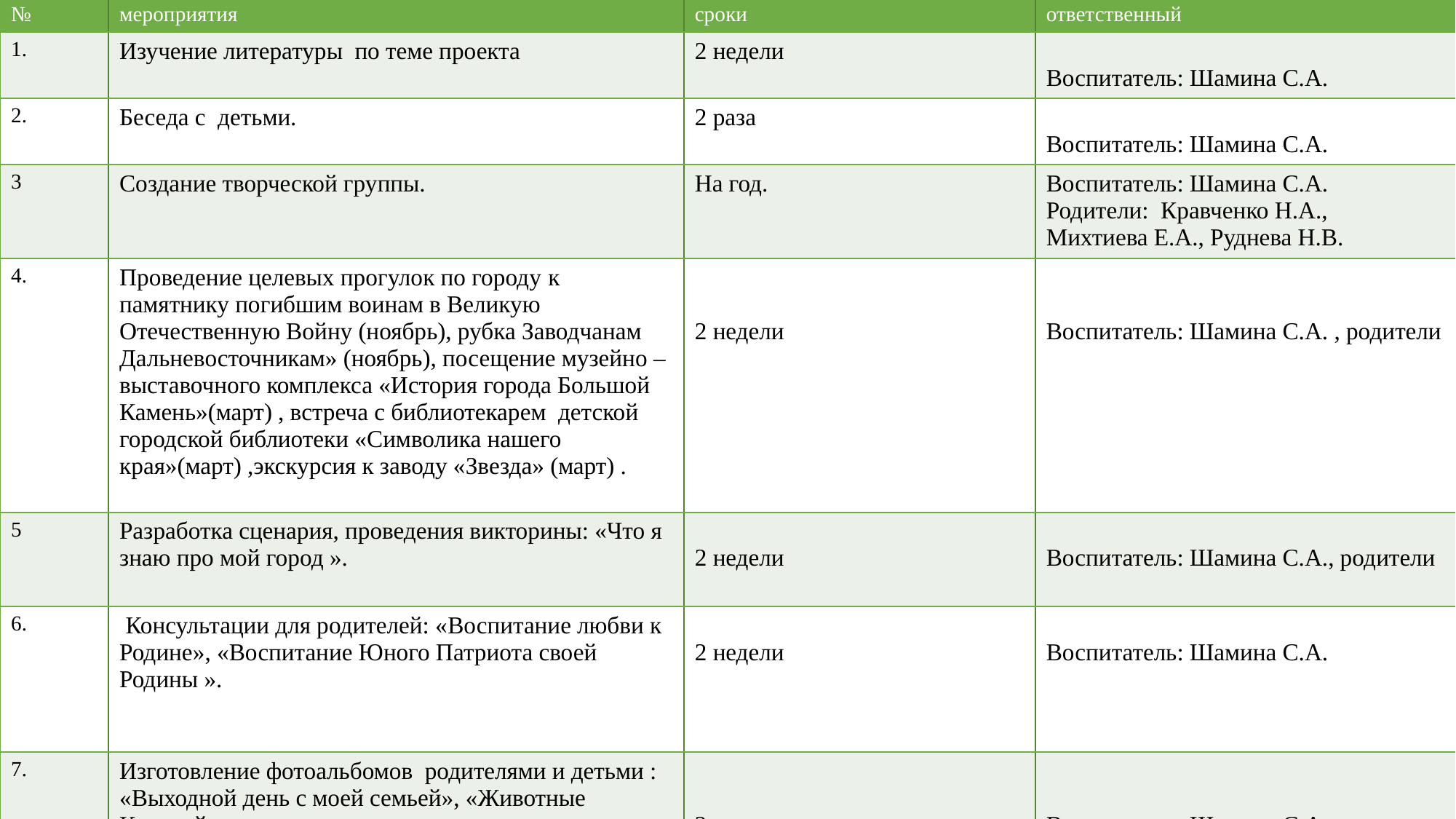

| № | мероприятия | сроки | ответственный |
| --- | --- | --- | --- |
| 1. | Изучение литературы по теме проекта | 2 недели | Воспитатель: Шамина С.А. |
| 2. | Беседа с детьми. | 2 раза | Воспитатель: Шамина С.А. |
| 3 | Создание творческой группы. | На год. | Воспитатель: Шамина С.А. Родители: Кравченко Н.А., Михтиева Е.А., Руднева Н.В. |
| 4. | Проведение целевых прогулок по городу к памятнику погибшим воинам в Великую Отечественную Войну (ноябрь), рубка Заводчанам Дальневосточникам» (ноябрь), посещение музейно – выставочного комплекса «История города Большой Камень»(март) , встреча с библиотекарем детской городской библиотеки «Символика нашего края»(март) ,экскурсия к заводу «Звезда» (март) . | 2 недели | Воспитатель: Шамина С.А. , родители |
| 5 | Разработка сценария, проведения викторины: «Что я знаю про мой город ». | 2 недели | Воспитатель: Шамина С.А., родители |
| 6. | Консультации для родителей: «Воспитание любви к Родине», «Воспитание Юного Патриота своей Родины ». | 2 недели | Воспитатель: Шамина С.А. |
| 7. | Изготовление фотоальбомов родителями и детьми : «Выходной день с моей семьей», «Животные Красной книги». | 2 недели | Воспитатель: Шамина С.А. |
| 8. | Презентация проекта на педсовете в ДОУ | 2 недели | Воспитатель Шамина С.А. , |
#